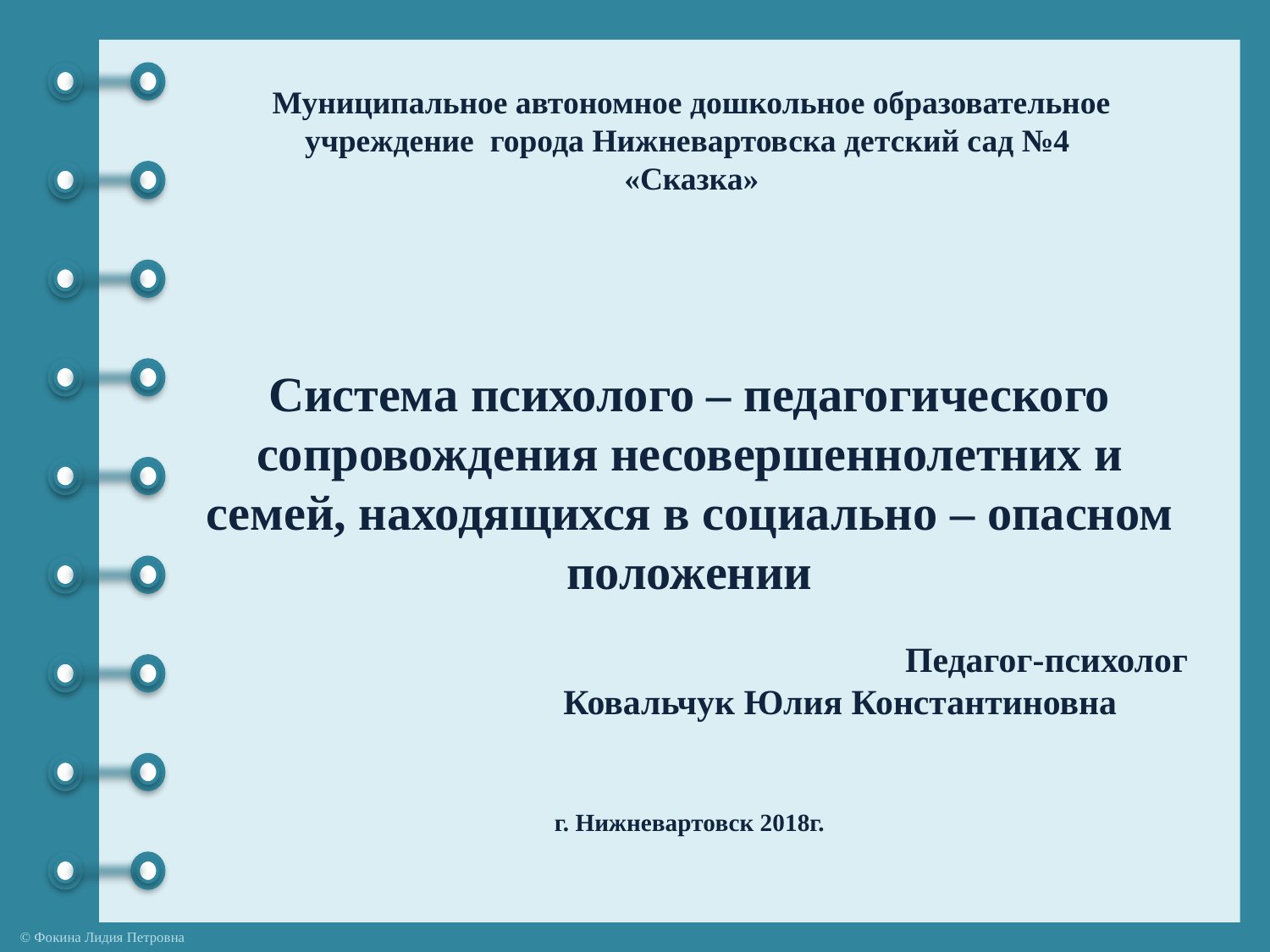

# Муниципальное автономное дошкольное образовательное учреждение  города Нижневартовска детский сад №4 «Сказка»
Система психолого – педагогического сопровождения несовершеннолетних и семей, находящихся в социально – опасном положении

Педагог-психолог
 Ковальчук Юлия Константиновна

г. Нижневартовск 2018г.